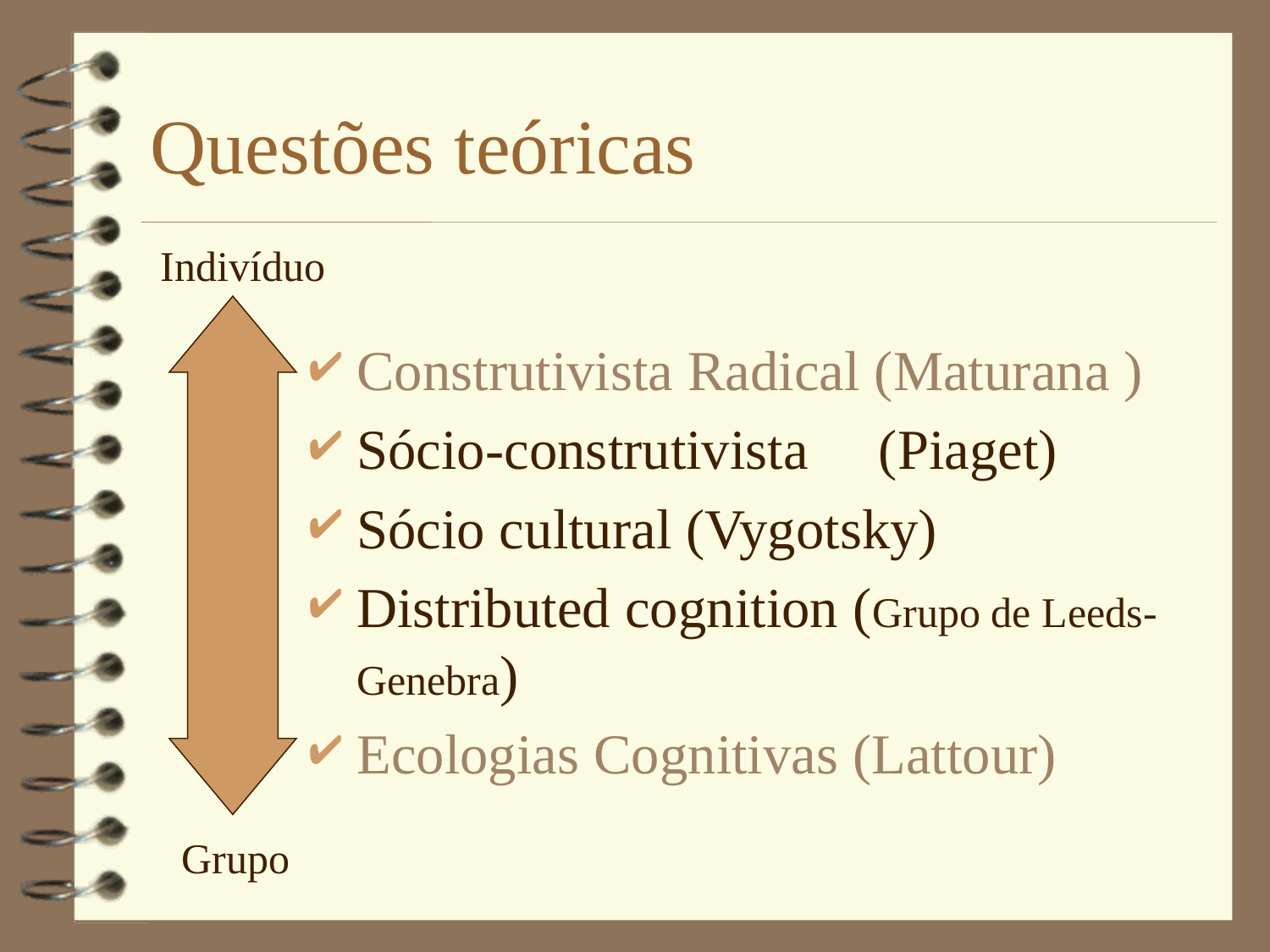

# Questões teóricas
Indivíduo
Construtivista Radical (Maturana )
Sócio-construtivista	 (Piaget)
Sócio cultural (Vygotsky)
Distributed cognition (Grupo de Leeds-Genebra)
Ecologias Cognitivas (Lattour)

Grupo